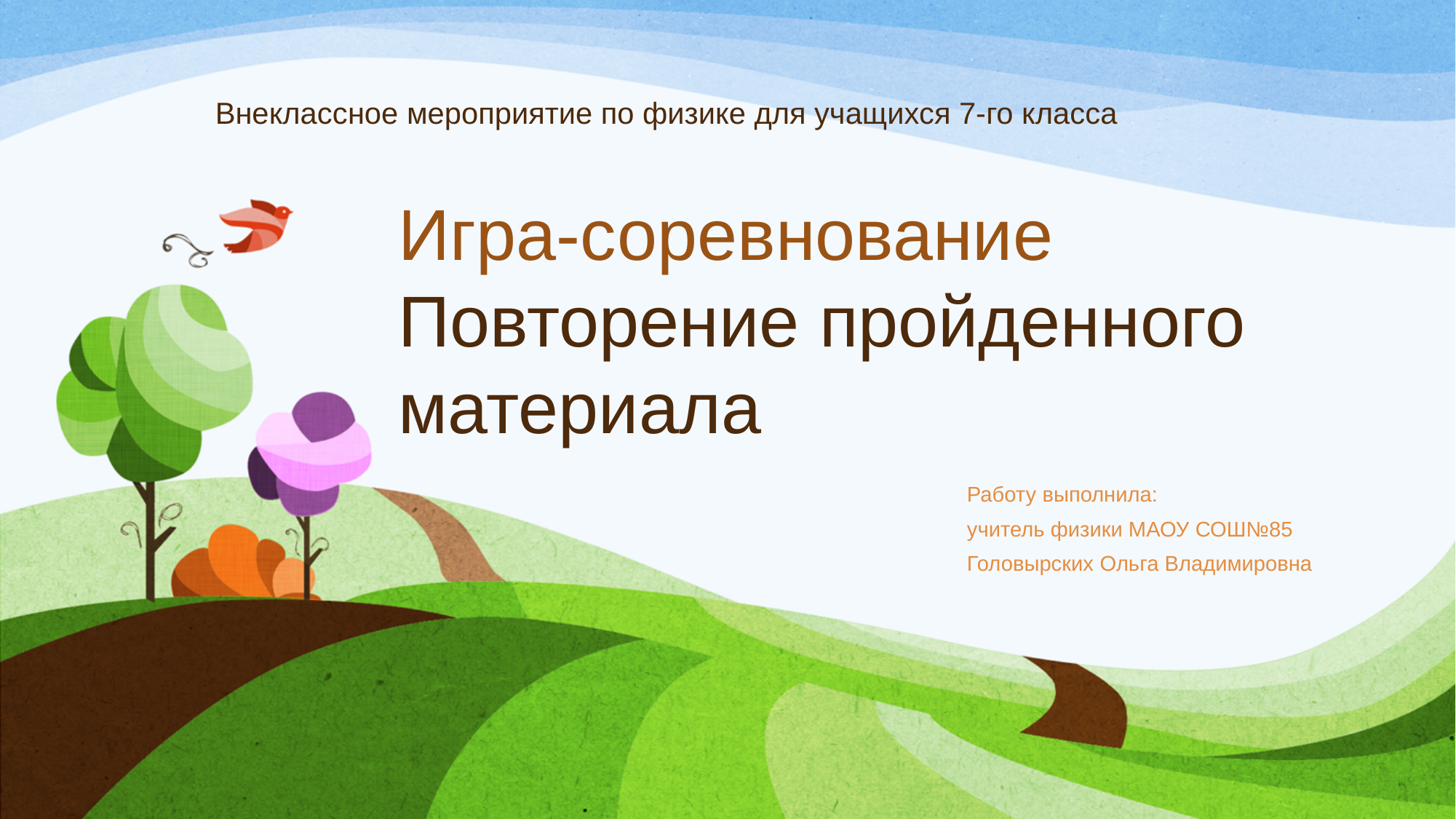

Внеклассное мероприятие по физике для учащихся 7-го класса
Игра-соревнование
Повторение пройденного материала
Работу выполнила:
учитель физики МАОУ СОШ№85
Головырских Ольга Владимировна